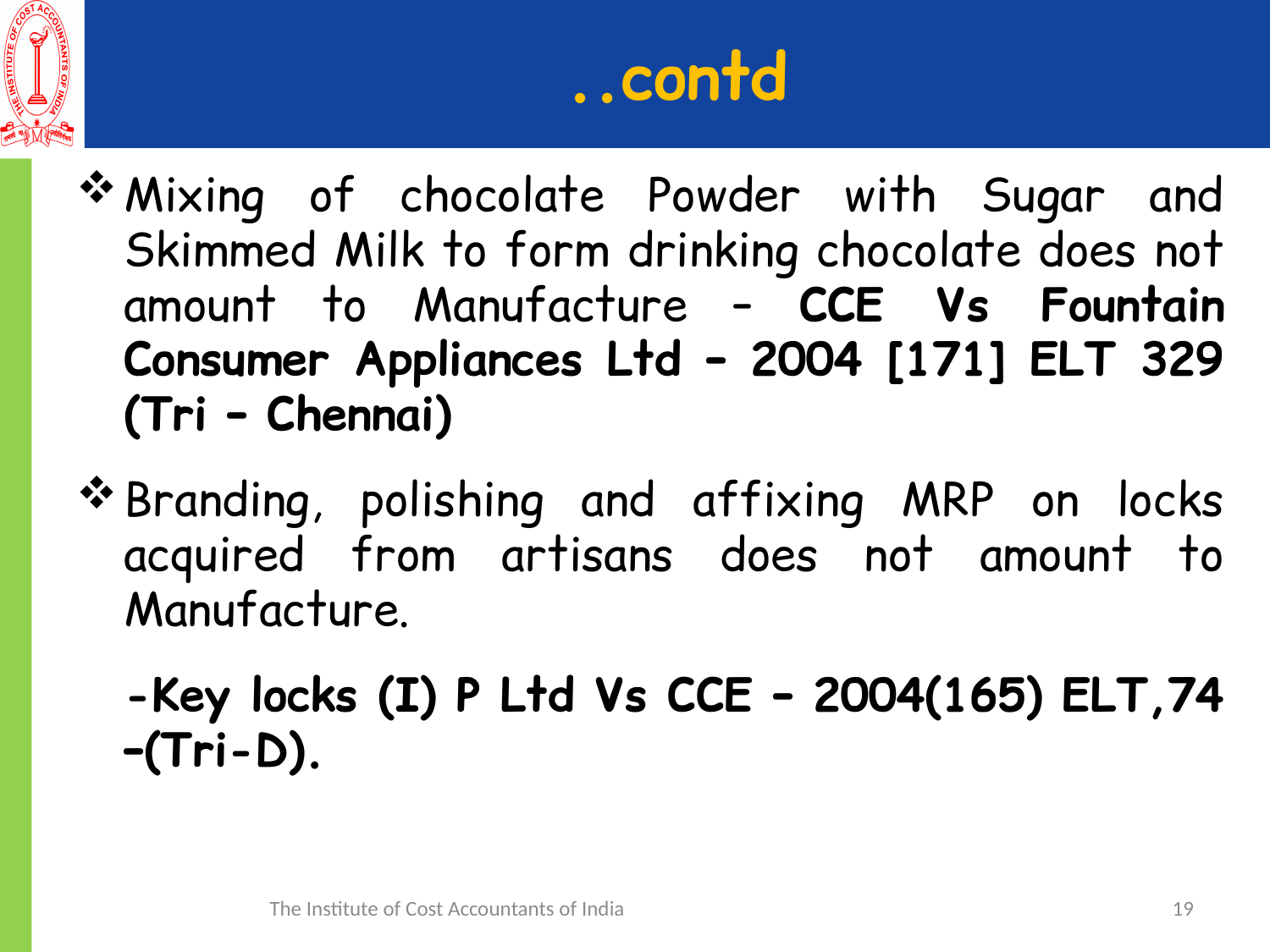

# ..contd
Mixing of chocolate Powder with Sugar and Skimmed Milk to form drinking chocolate does not amount to Manufacture – CCE Vs Fountain Consumer Appliances Ltd – 2004 [171] ELT 329 (Tri – Chennai)
Branding, polishing and affixing MRP on locks acquired from artisans does not amount to Manufacture.
	-Key locks (I) P Ltd Vs CCE – 2004(165) ELT,74 –(Tri-D).

The Institute of Cost Accountants of India
19